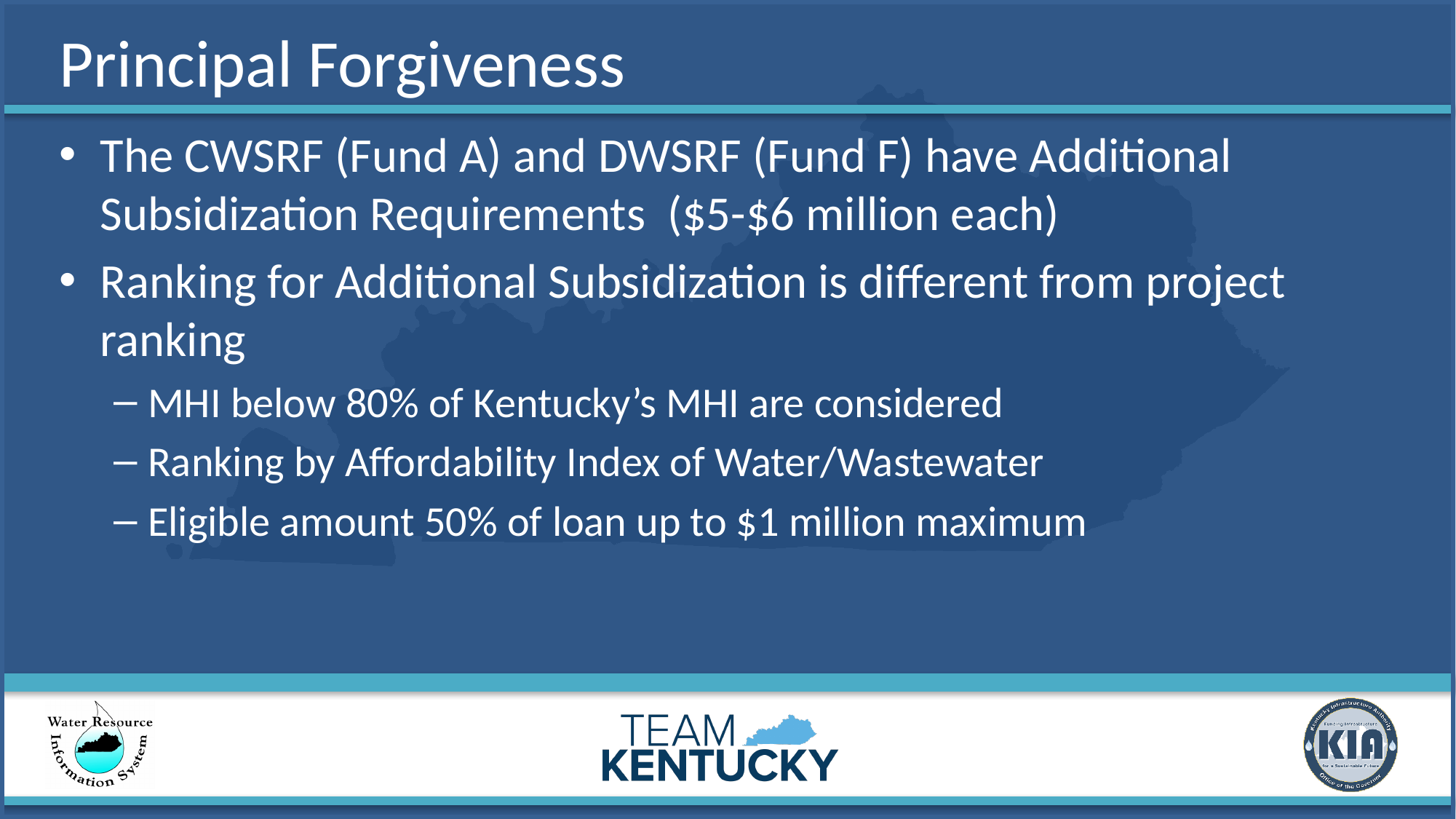

# Principal Forgiveness
The CWSRF (Fund A) and DWSRF (Fund F) have Additional Subsidization Requirements  ($5-$6 million each)
Ranking for Additional Subsidization is different from project ranking
MHI below 80% of Kentucky’s MHI are considered
Ranking by Affordability Index of Water/Wastewater
Eligible amount 50% of loan up to $1 million maximum